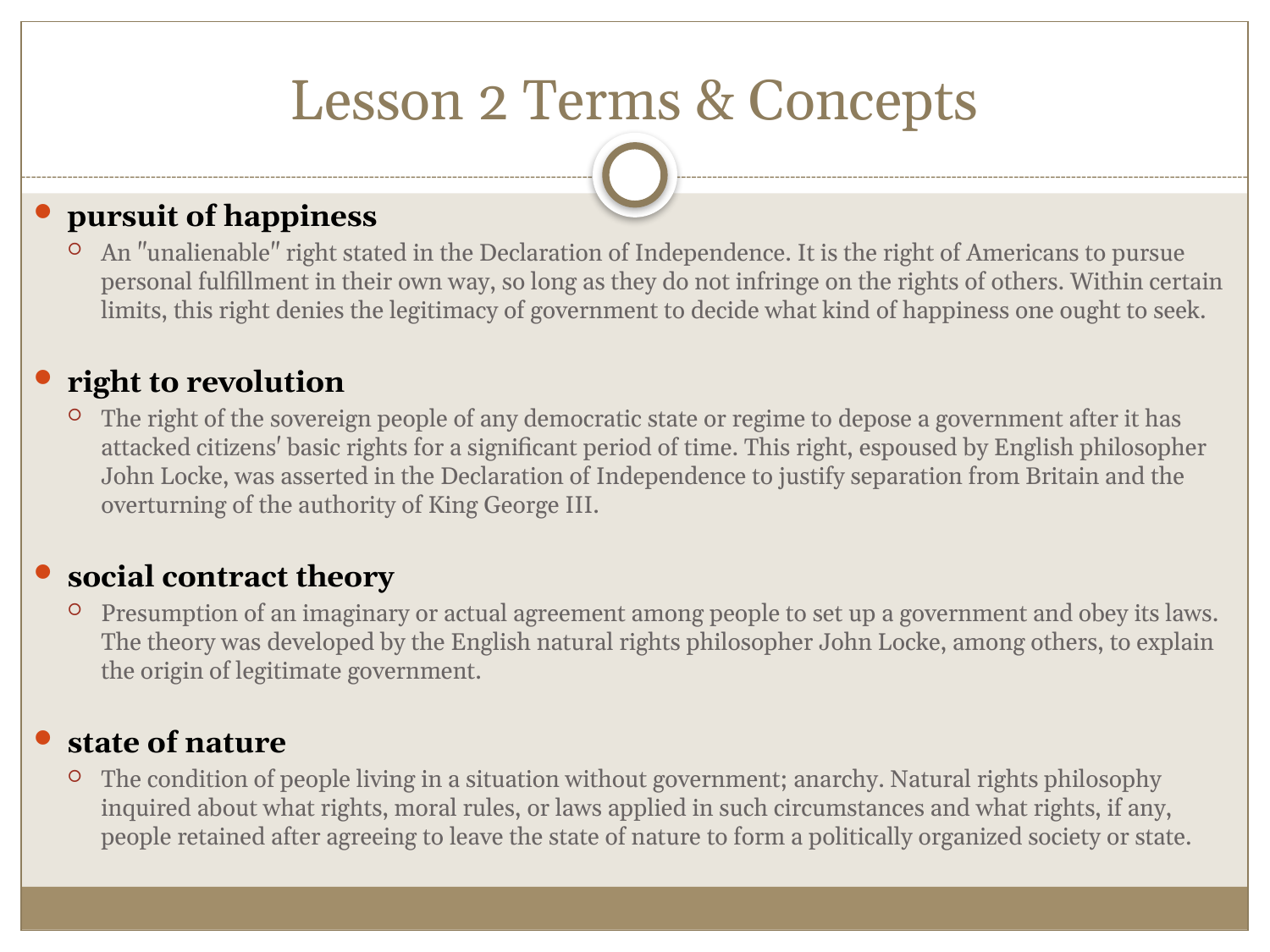

# Lesson 2 Terms & Concepts
pursuit of happiness
An "unalienable" right stated in the Declaration of Independence. It is the right of Americans to pursue personal fulfillment in their own way, so long as they do not infringe on the rights of others. Within certain limits, this right denies the legitimacy of government to decide what kind of happiness one ought to seek.

right to revolution
The right of the sovereign people of any democratic state or regime to depose a government after it has attacked citizens' basic rights for a significant period of time. This right, espoused by English philosopher John Locke, was asserted in the Declaration of Independence to justify separation from Britain and the overturning of the authority of King George III.

social contract theory
Presumption of an imaginary or actual agreement among people to set up a government and obey its laws. The theory was developed by the English natural rights philosopher John Locke, among others, to explain the origin of legitimate government.

state of nature
The condition of people living in a situation without government; anarchy. Natural rights philosophy inquired about what rights, moral rules, or laws applied in such circumstances and what rights, if any, people retained after agreeing to leave the state of nature to form a politically organized society or state.